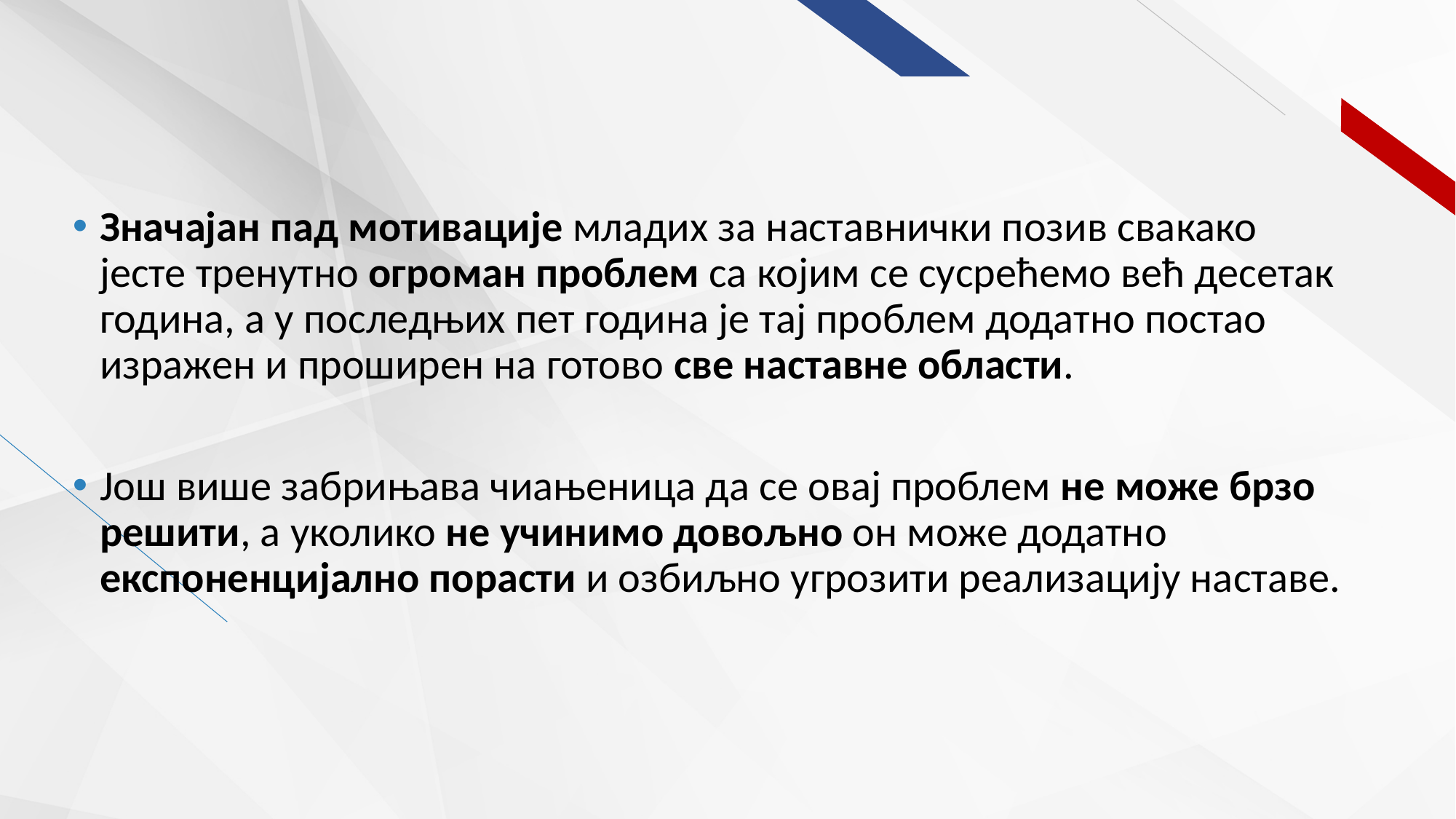

Значајан пад мотивације младих за наставнички позив свакако јесте тренутно огроман проблем са којим се сусрећемо већ десетак година, а у последњих пет година је тај проблем додатно постао изражен и проширен на готово све наставне области.

Још више забрињава чиањеница да се овај проблем не може брзо решити, а уколико не учинимо довољно он може додатно експоненцијално порасти и озбиљно угрозити реализацију наставе.